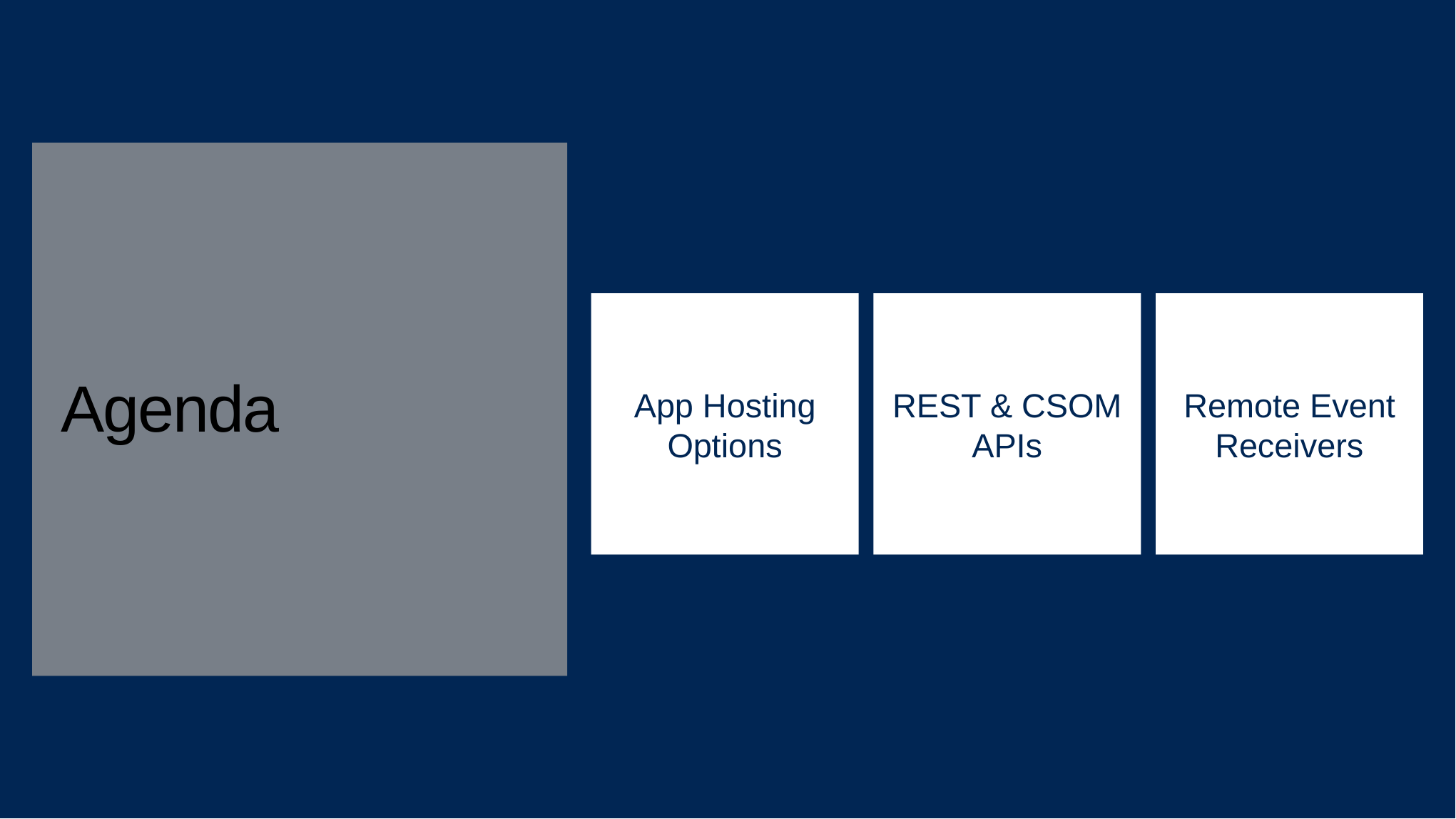

# Agenda
App Hosting Options
REST & CSOM APIs
Remote Event Receivers